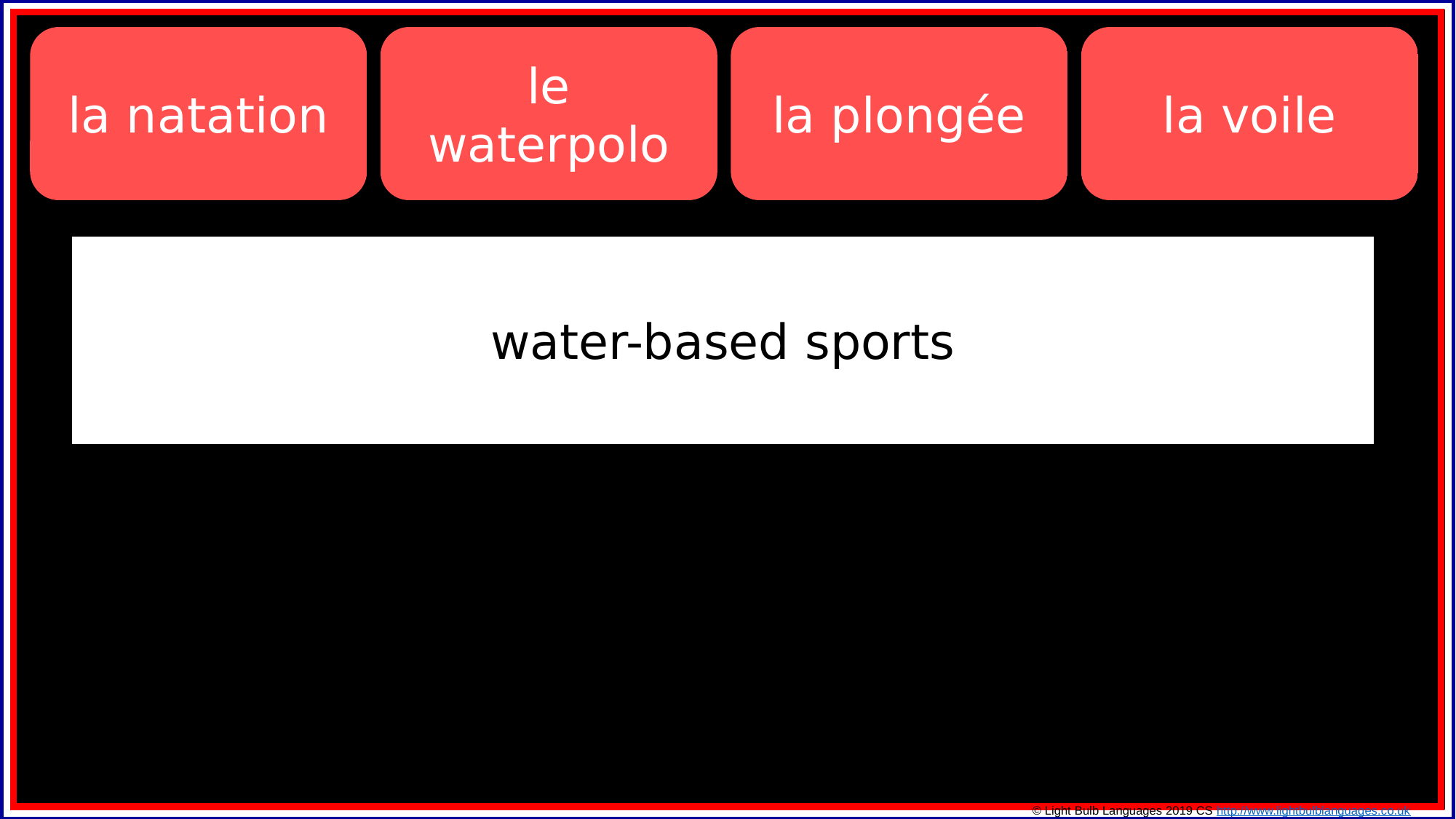

la natation
le waterpolo
la plongée
la voile
water-based sports
© Light Bulb Languages 2019 CS http://www.lightbulblanguages.co.uk